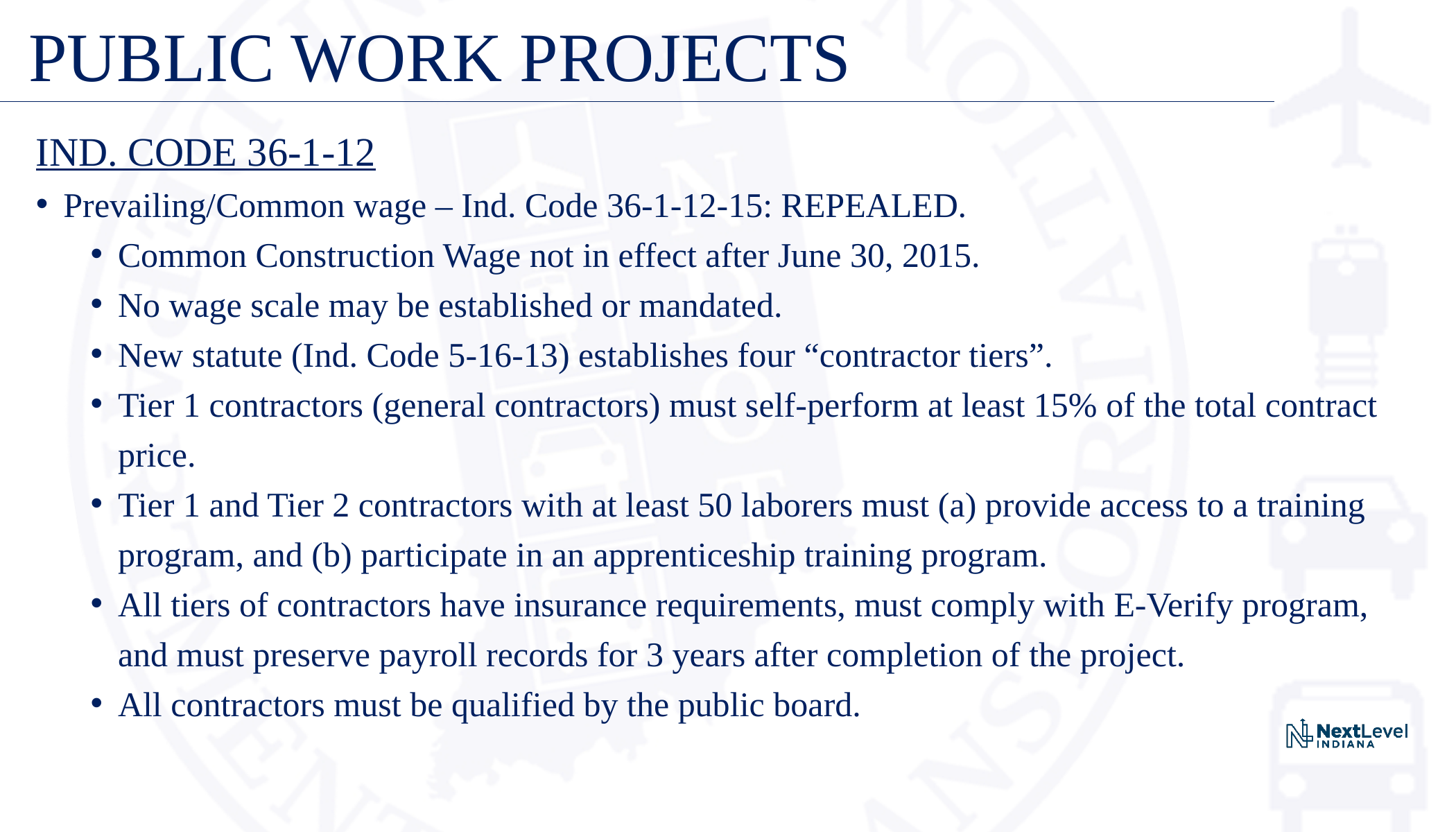

# PUBLIC WORK PROJECTS
IND. CODE 36-1-12
Prevailing/Common wage – Ind. Code 36-1-12-15: REPEALED.
Common Construction Wage not in effect after June 30, 2015.
No wage scale may be established or mandated.
New statute (Ind. Code 5-16-13) establishes four “contractor tiers”.
Tier 1 contractors (general contractors) must self-perform at least 15% of the total contract price.
Tier 1 and Tier 2 contractors with at least 50 laborers must (a) provide access to a training program, and (b) participate in an apprenticeship training program.
All tiers of contractors have insurance requirements, must comply with E-Verify program, and must preserve payroll records for 3 years after completion of the project.
All contractors must be qualified by the public board.